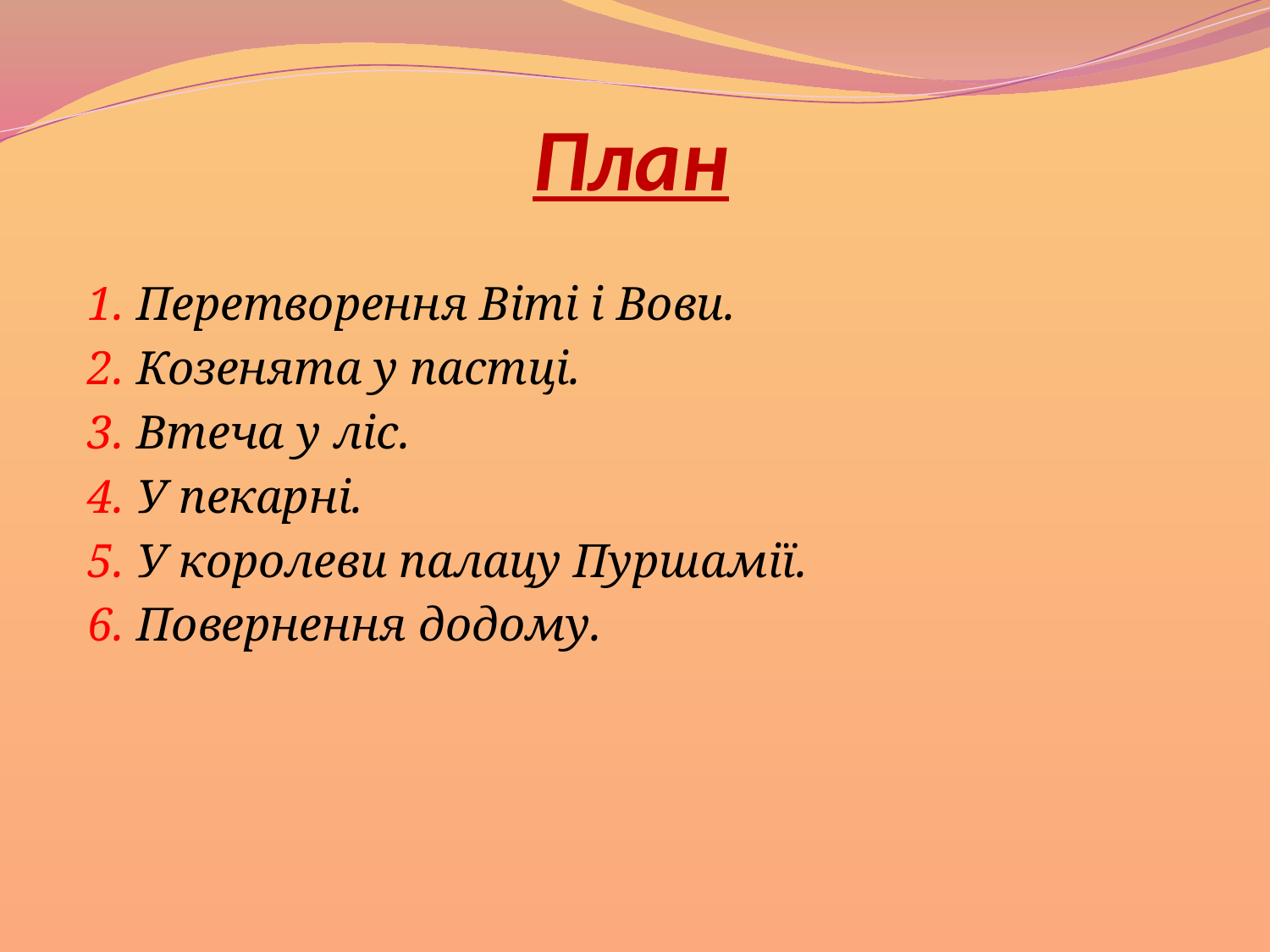

# План
 1. Перетворення Віті і Вови.
 2. Козенята у пастці.
 3. Втеча у ліс.
 4. У пекарні.
 5. У королеви палацу Пуршамії.
 6. Повернення додому.